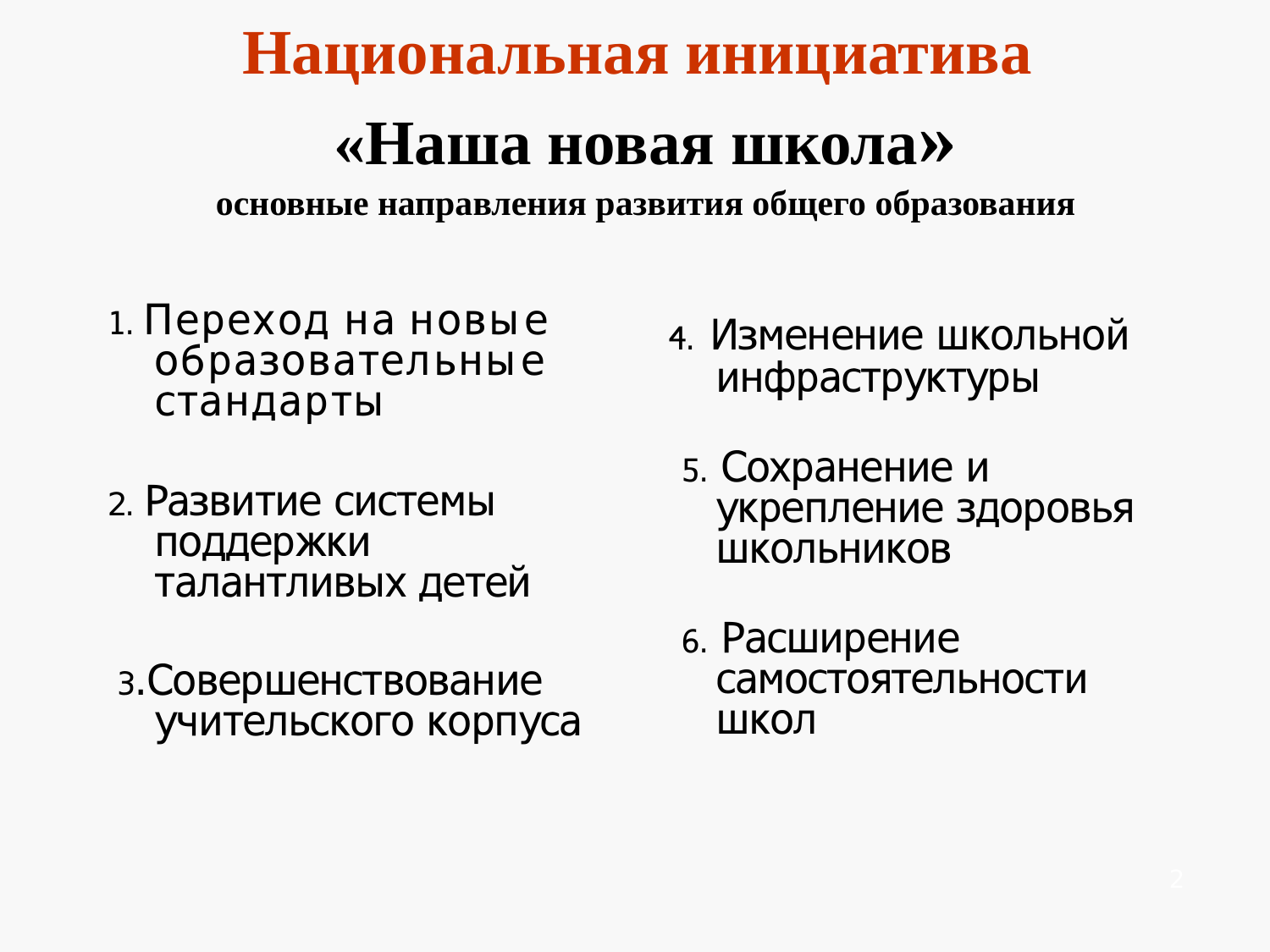

# Национальная инициатива «Наша новая школа» основные направления развития общего образования
1. Переход на новые образовательные стандарты
2. Развитие системы поддержки талантливых детей

 3.Совершенствование учительского корпуса
4. Изменение школьной инфраструктуры
 5. Сохранение и укрепление здоровья школьников
 6. Расширение самостоятельности школ
2